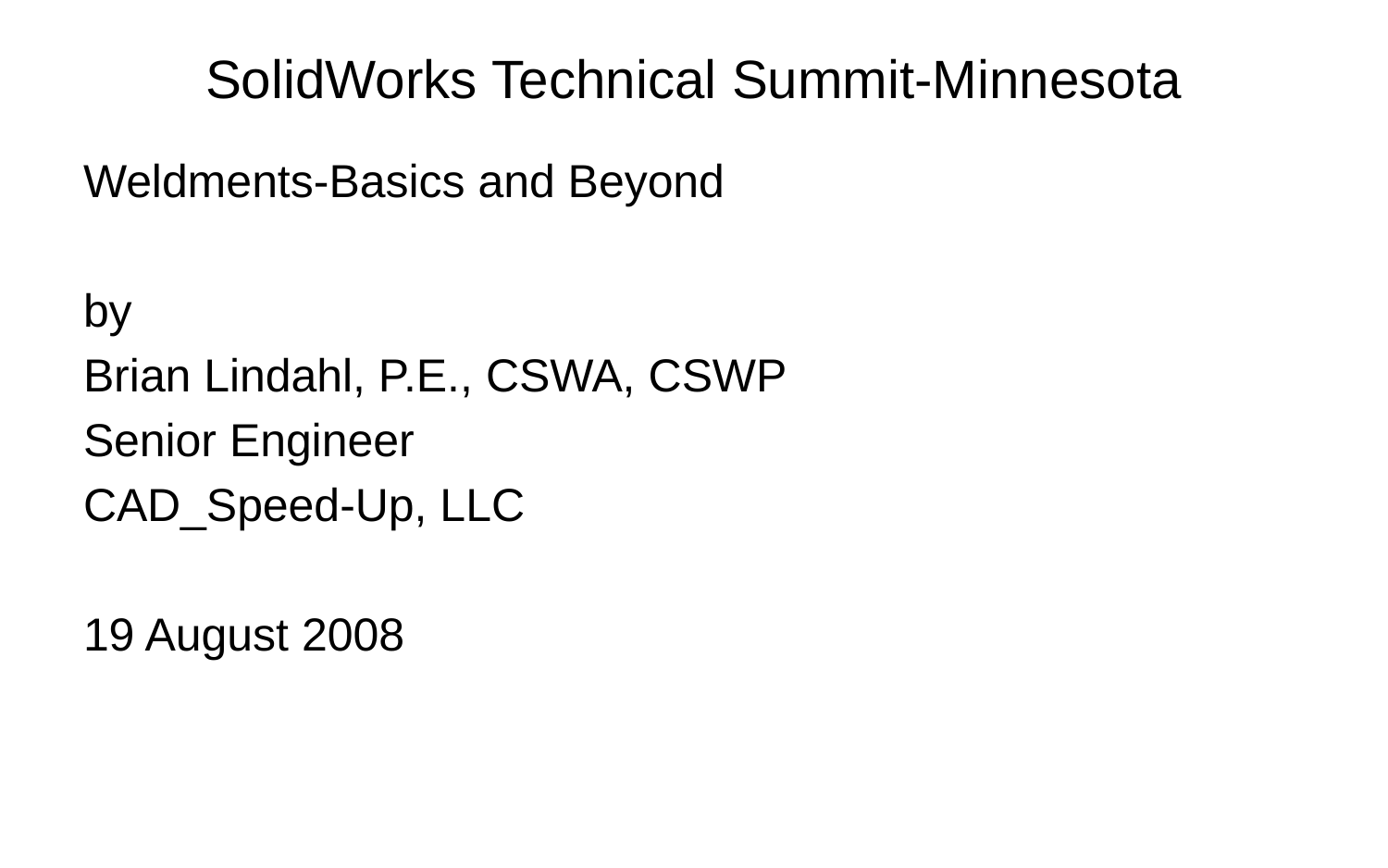

# SolidWorks Technical Summit-Minnesota
Weldments-Basics and Beyond

by
Brian Lindahl, P.E., CSWA, CSWP
Senior Engineer
CAD_Speed-Up, LLC

19 August 2008